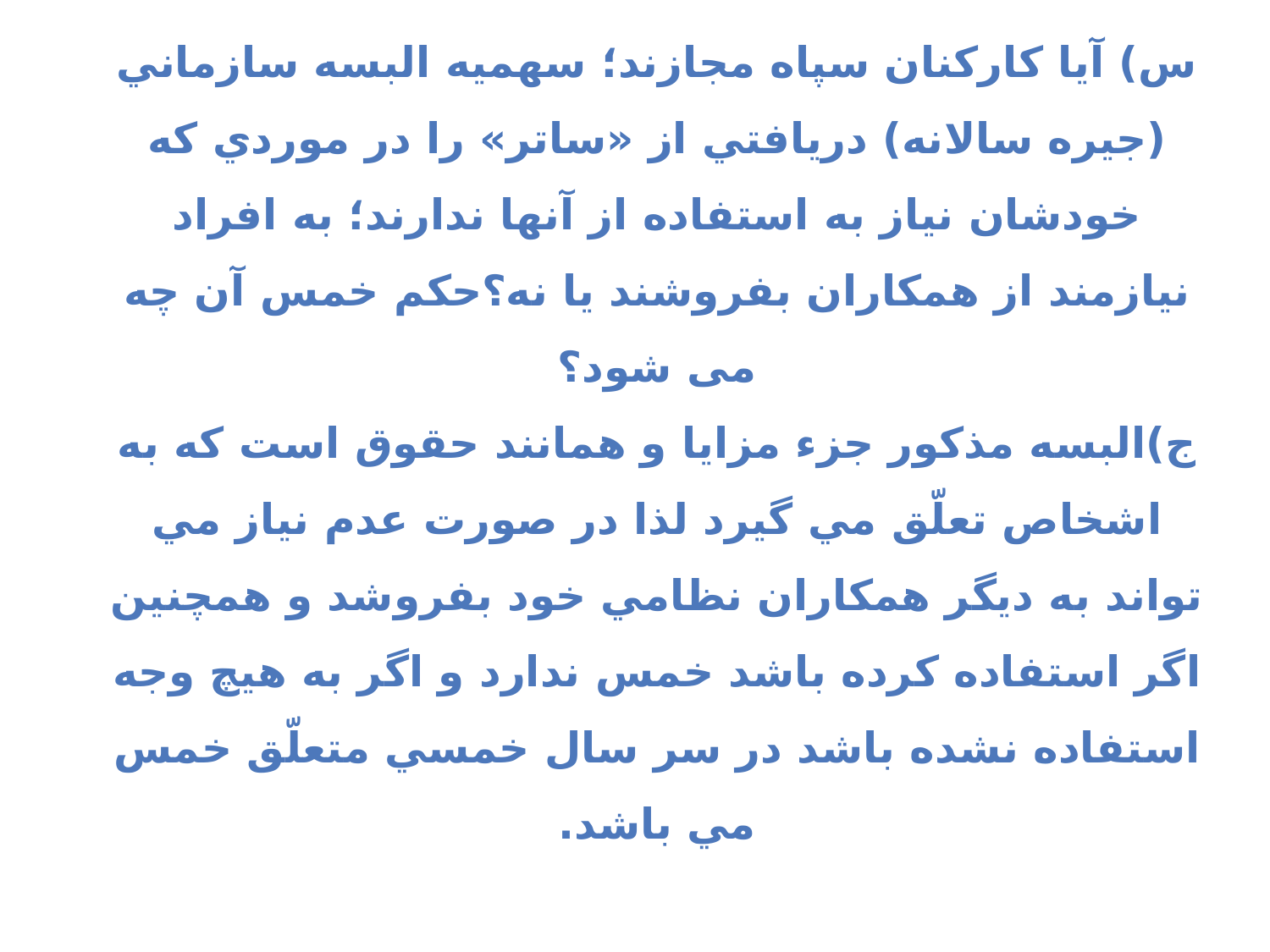

س) آيا كاركنان سپاه مجازند؛ سهميه البسه سازماني (جيره سالانه) دريافتي از «ساتر» را در موردي كه خودشان نياز به استفاده از آنها ندارند؛ به افراد نيازمند از همكاران بفروشند يا نه؟حکم خمس آن چه می شود؟
ج)البسه مذكور جزء مزايا و همانند حقوق است كه به اشخاص تعلّق مي گيرد لذا در صورت عدم نياز مي تواند به ديگر همكاران نظامي خود بفروشد و همچنين اگر استفاده كرده باشد خمس ندارد و اگر به هيچ وجه استفاده نشده باشد در سر سال خمسي متعلّق خمس مي باشد.